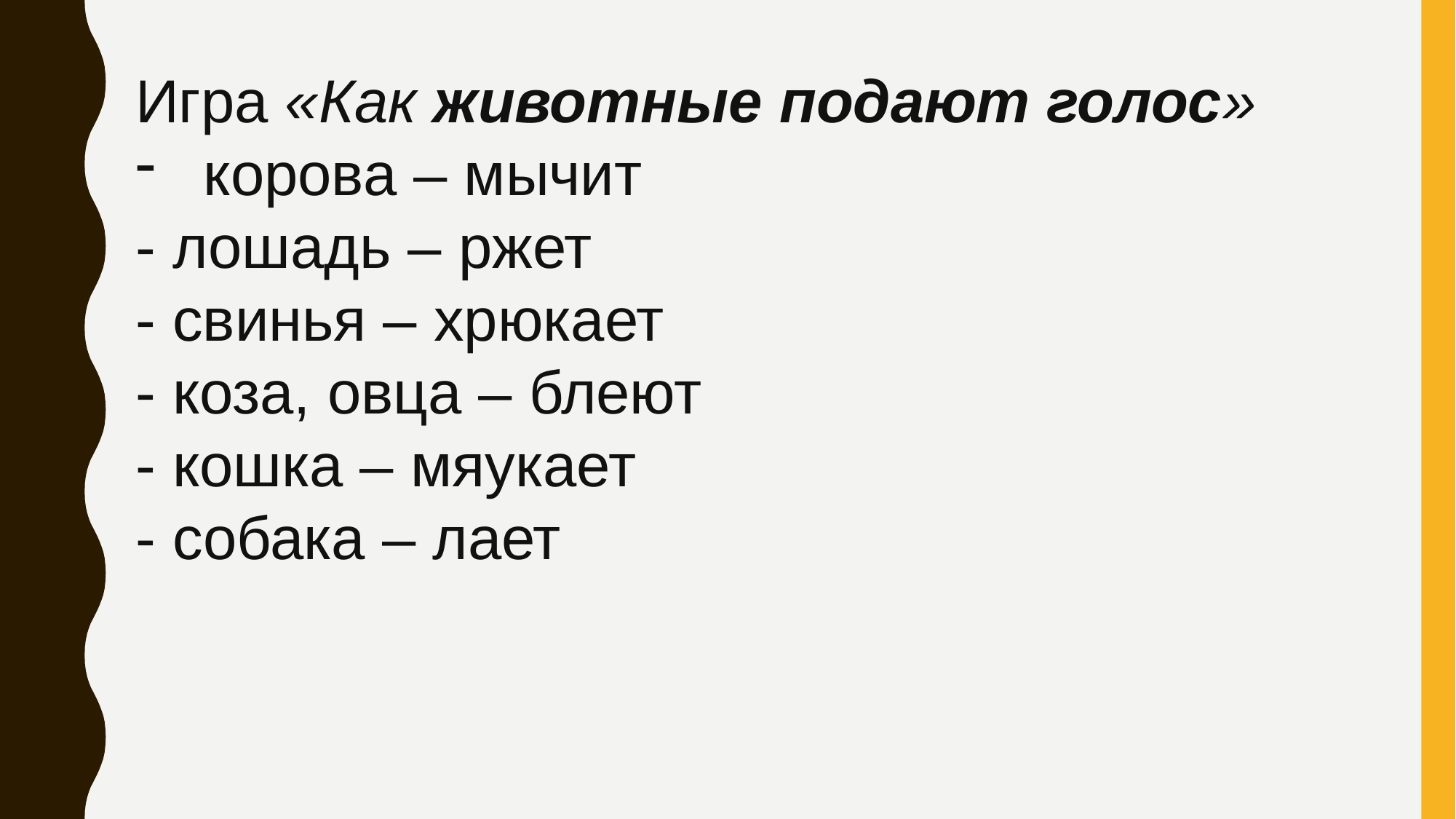

Игра «Как животные подают голос»
корова – мычит
- лошадь – ржет
- свинья – хрюкает
- коза, овца – блеют
- кошка – мяукает
- собака – лает